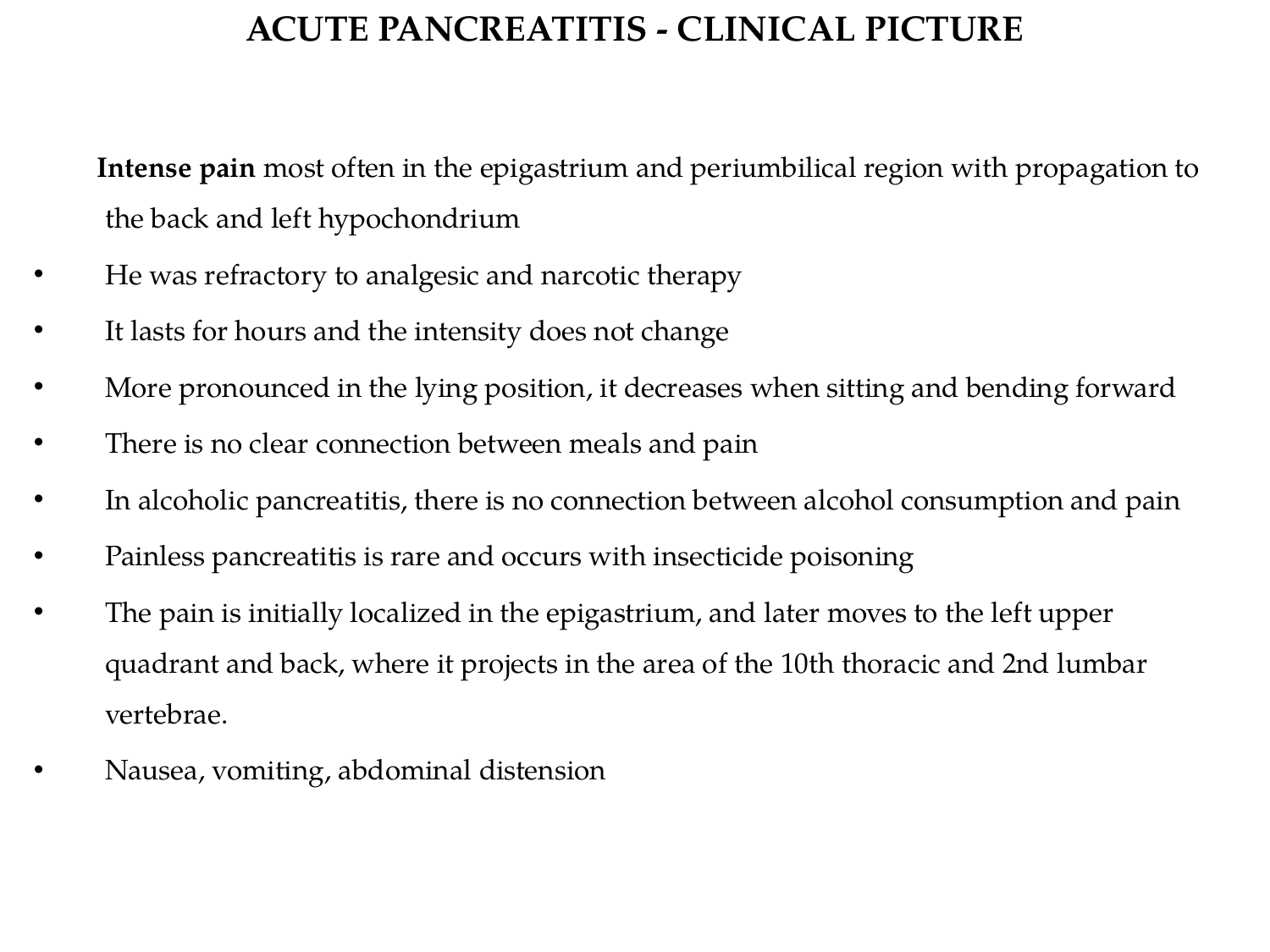

ACUTE PANCREATITIS - CLINICAL PICTURE
         Intense pain most often in the epigastrium and periumbilical region with propagation to the back and left hypochondrium
He was refractory to analgesic and narcotic therapy
It lasts for hours and the intensity does not change
More pronounced in the lying position, it decreases when sitting and bending forward
There is no clear connection between meals and pain
In alcoholic pancreatitis, there is no connection between alcohol consumption and pain
Painless pancreatitis is rare and occurs with insecticide poisoning
The pain is initially localized in the epigastrium, and later moves to the left upper quadrant and back, where it projects in the area of the 10th thoracic and 2nd lumbar vertebrae.
Nausea, vomiting, abdominal distension